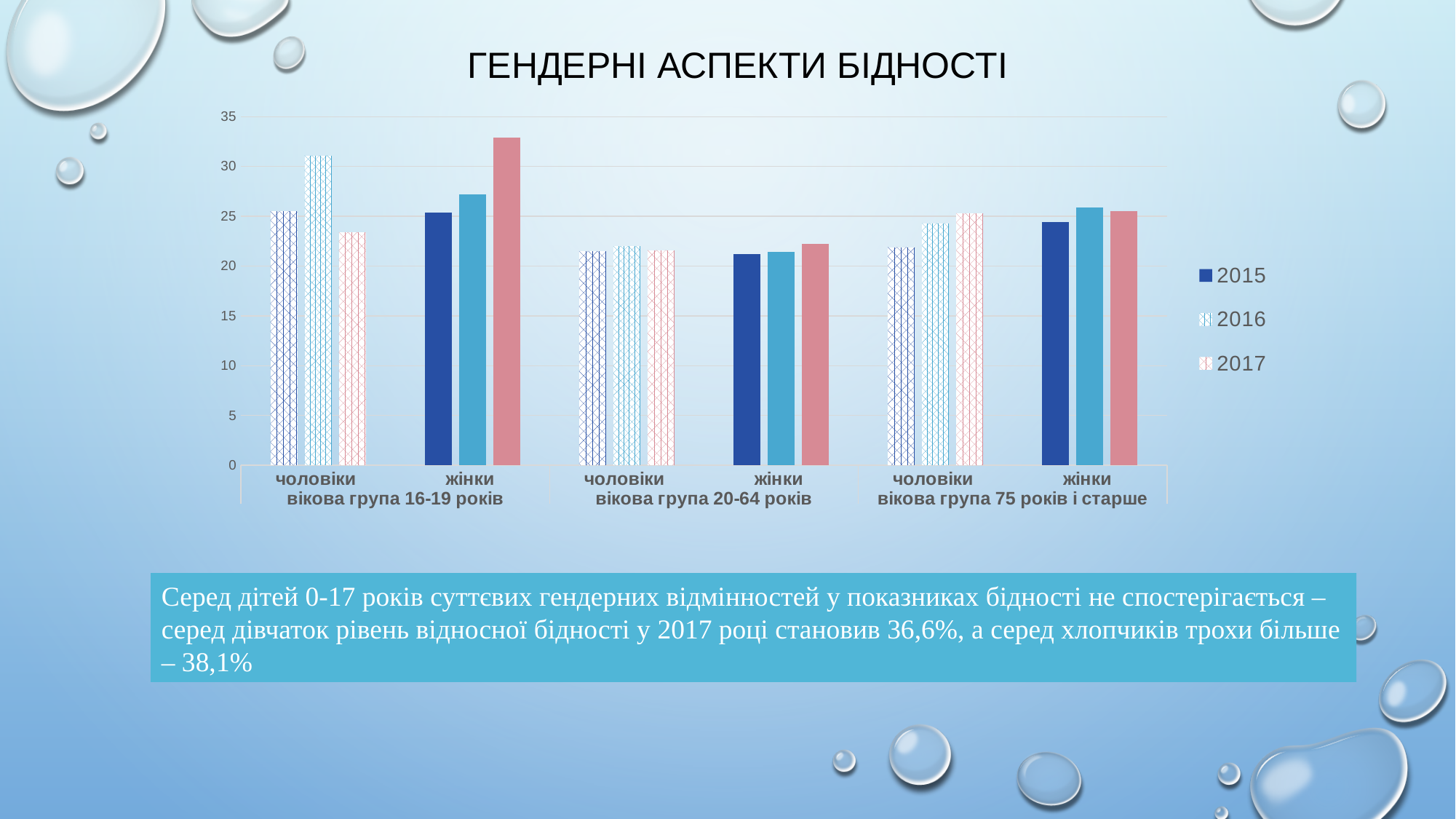

# Гендерні аспекти бідності

### Chart

| Category | 2015 | 2016 | 2017 |
|---|---|---|---|
| чоловіки  | 25.5 | 31.1 | 23.4 |
| жінки  | 25.4 | 27.2 | 32.9 |
| чоловіки  | 21.5 | 22.0 | 21.6 |
| жінки  | 21.2 | 21.4 | 22.2 |
| чоловіки  | 21.9 | 24.3 | 25.3 |
| жінки  | 24.4 | 25.9 | 25.5 |
Серед дітей 0-17 років суттєвих гендерних відмінностей у показниках бідності не спостерігається – серед дівчаток рівень відносної бідності у 2017 році становив 36,6%, а серед хлопчиків трохи більше – 38,1%